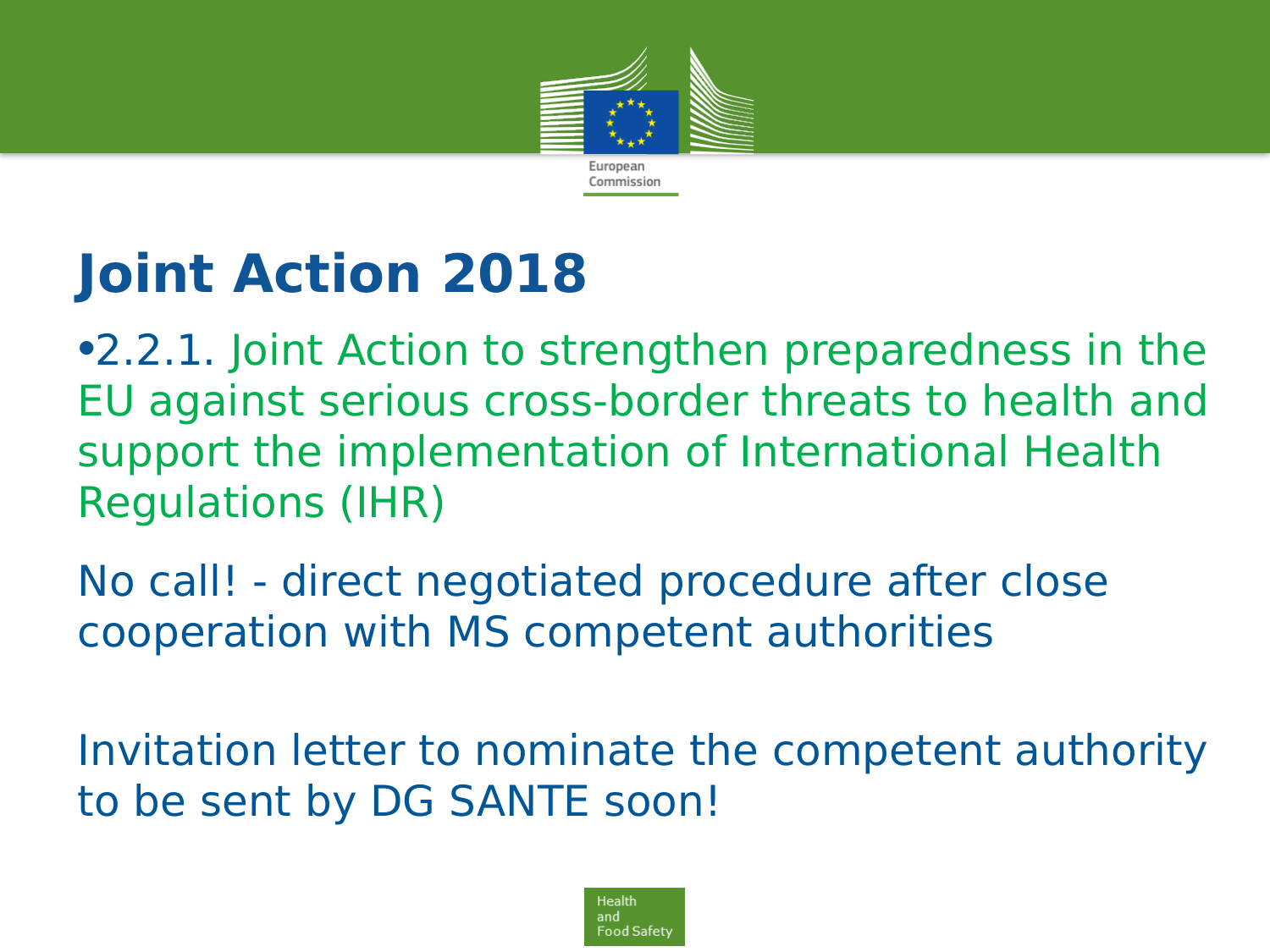

# Joint Action 2018
2.2.1. Joint Action to strengthen preparedness in the EU against serious cross-border threats to health and support the implementation of International Health Regulations (IHR)

No call! - direct negotiated procedure after close cooperation with MS competent authorities

Invitation letter to nominate the competent authority to be sent by DG SANTE soon!